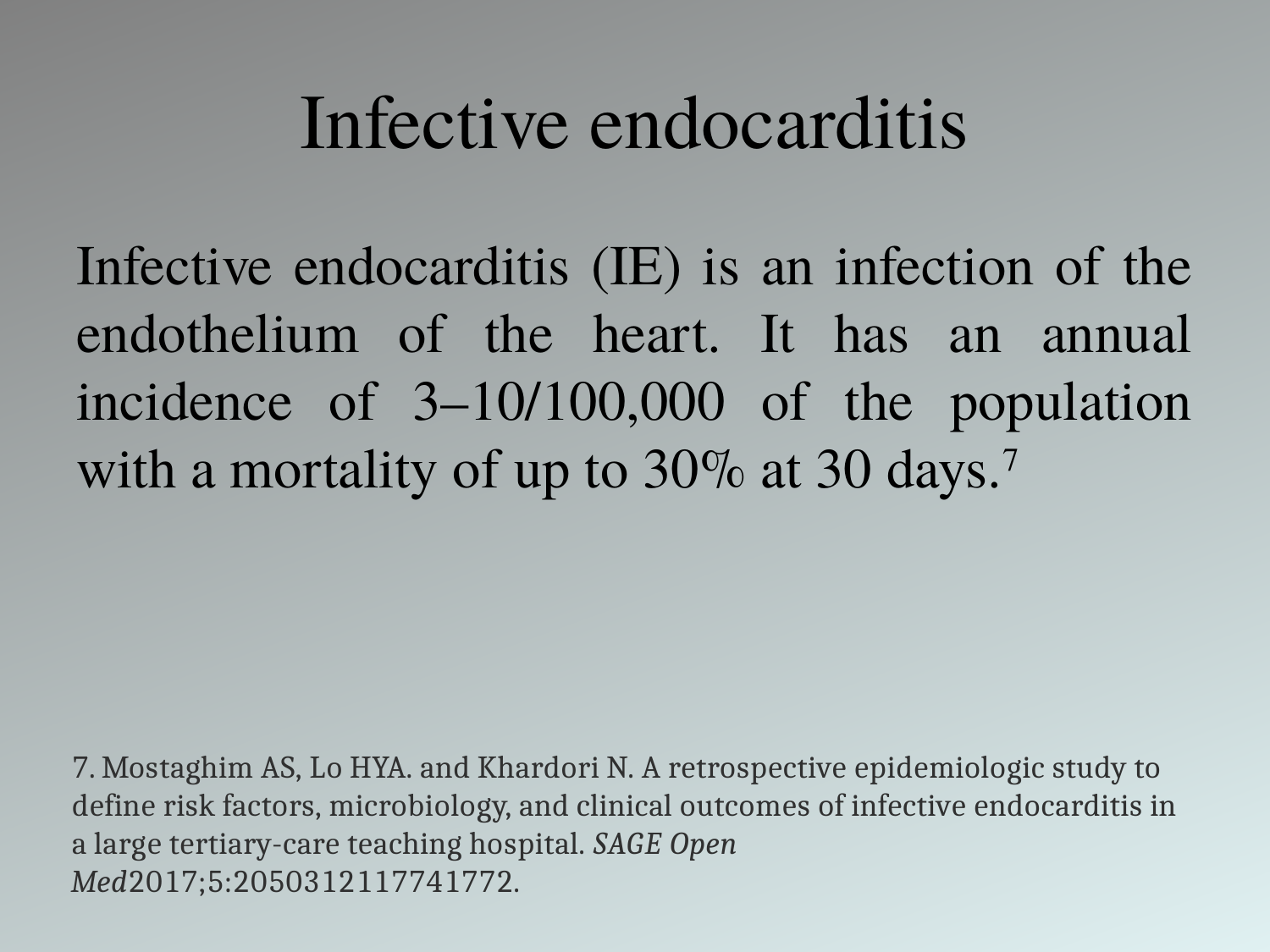

# Infective endocarditis
Infective endocarditis (IE) is an infection of the endothelium of the heart. It has an annual incidence of 3–10/100,000 of the population with a mortality of up to 30% at 30 days.7
7. Mostaghim AS, Lo HYA. and Khardori N. A retrospective epidemiologic study to define risk factors, microbiology, and clinical outcomes of infective endocarditis in a large tertiary-care teaching hospital. SAGE Open Med2017;5:2050312117741772.